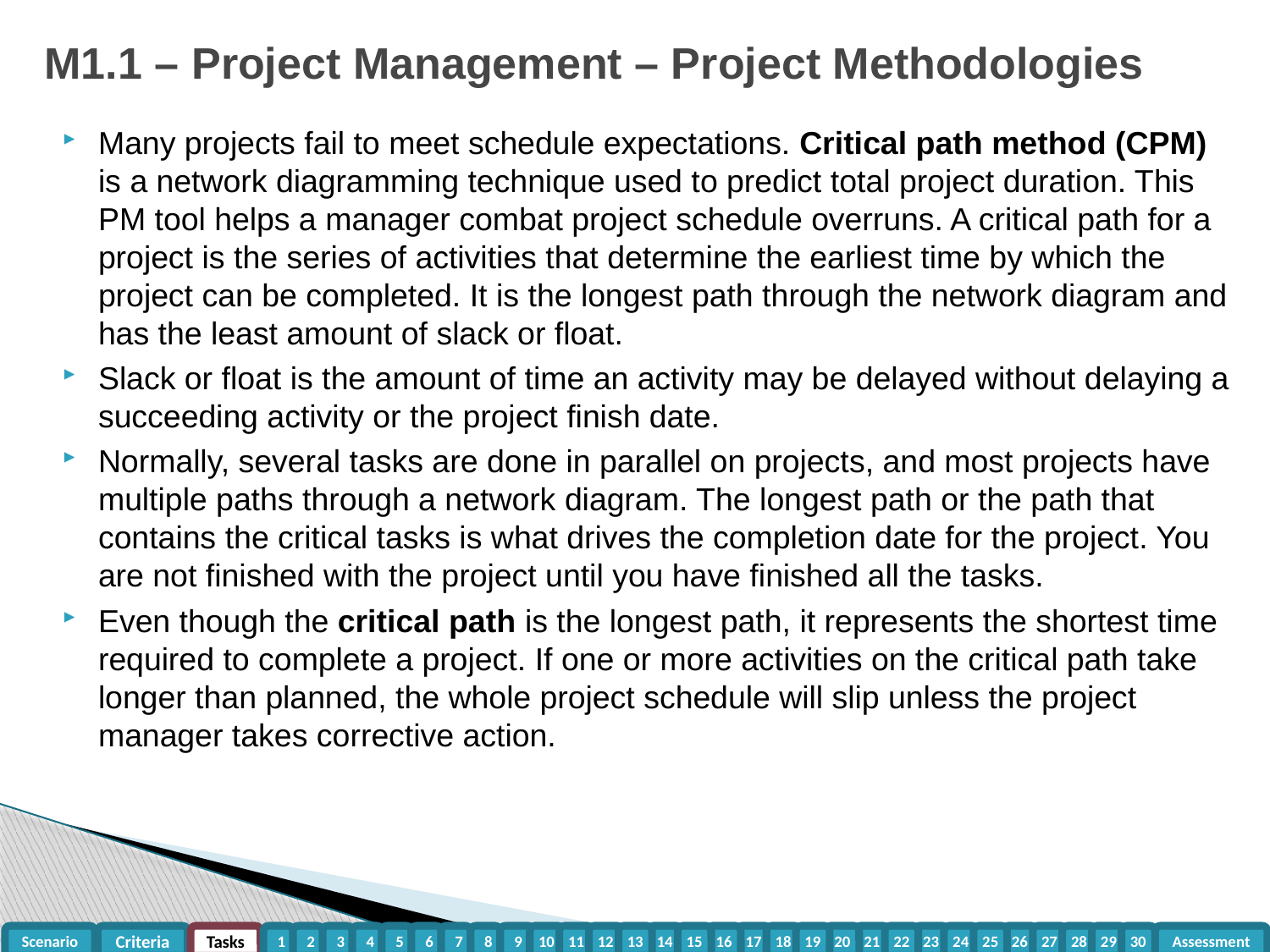

# M1.1 – Project Management – Project Methodologies
Many projects fail to meet schedule expectations. Critical path method (CPM) is a network diagramming technique used to predict total project duration. This PM tool helps a manager combat project schedule overruns. A critical path for a project is the series of activities that determine the earliest time by which the project can be completed. It is the longest path through the network diagram and has the least amount of slack or float.
Slack or float is the amount of time an activity may be delayed without delaying a succeeding activity or the project finish date.
Normally, several tasks are done in parallel on projects, and most projects have multiple paths through a network diagram. The longest path or the path that contains the critical tasks is what drives the completion date for the project. You are not finished with the project until you have finished all the tasks.
Even though the critical path is the longest path, it represents the shortest time required to complete a project. If one or more activities on the critical path take longer than planned, the whole project schedule will slip unless the project manager takes corrective action.